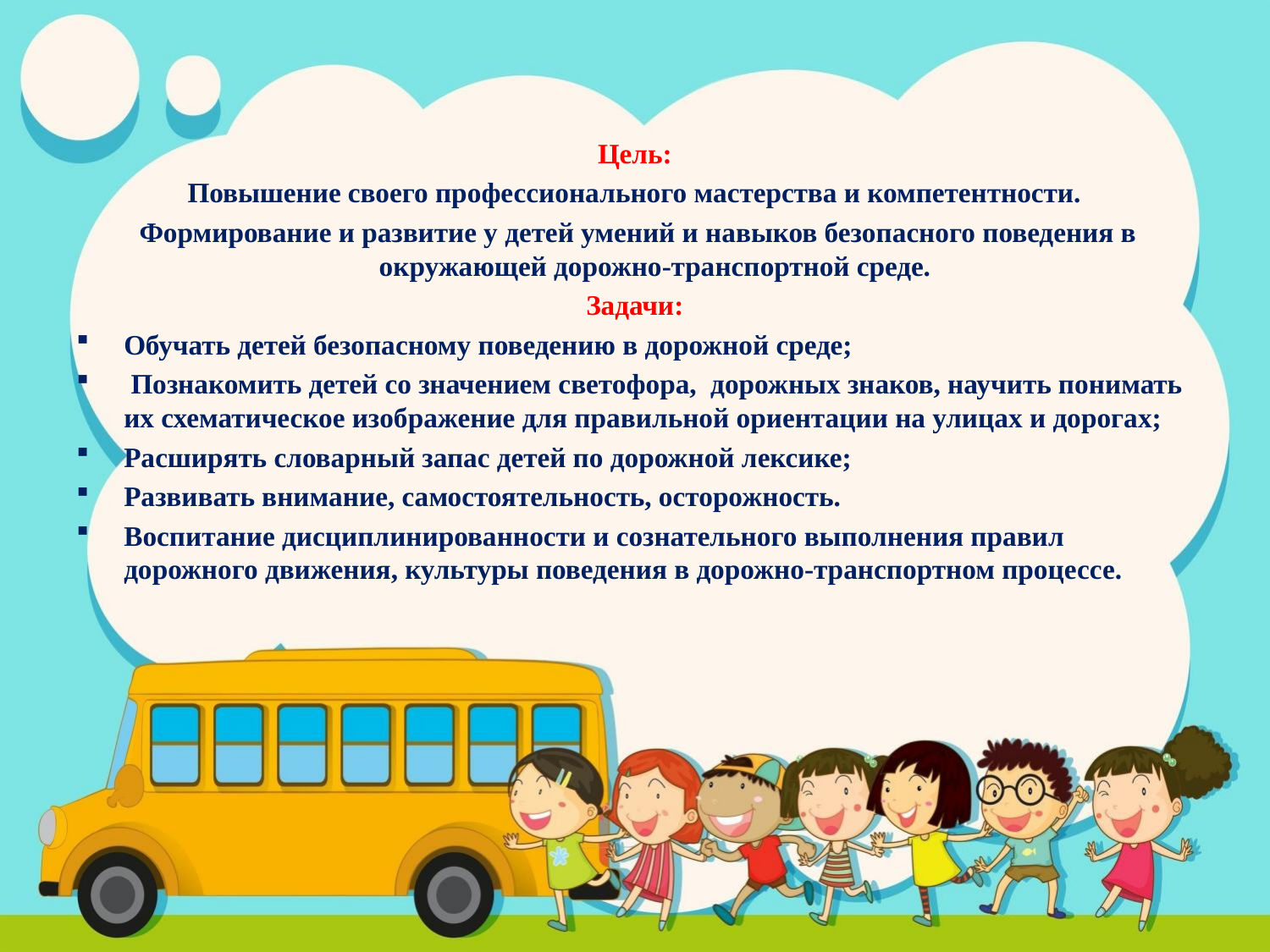

Цель:
Повышение своего профессионального мастерства и компетентности.
 Формирование и развитие у детей умений и навыков безопасного поведения в окружающей дорожно-транспортной среде.
Задачи:
Обучать детей безопасному поведению в дорожной среде;
 Познакомить детей со значением светофора,  дорожных знаков, научить понимать их схематическое изображение для правильной ориентации на улицах и дорогах;
Расширять словарный запас детей по дорожной лексике;
Развивать внимание, самостоятельность, осторожность.
Воспитание дисциплинированности и сознательного выполнения правил дорожного движения, культуры поведения в дорожно-транспортном процессе.